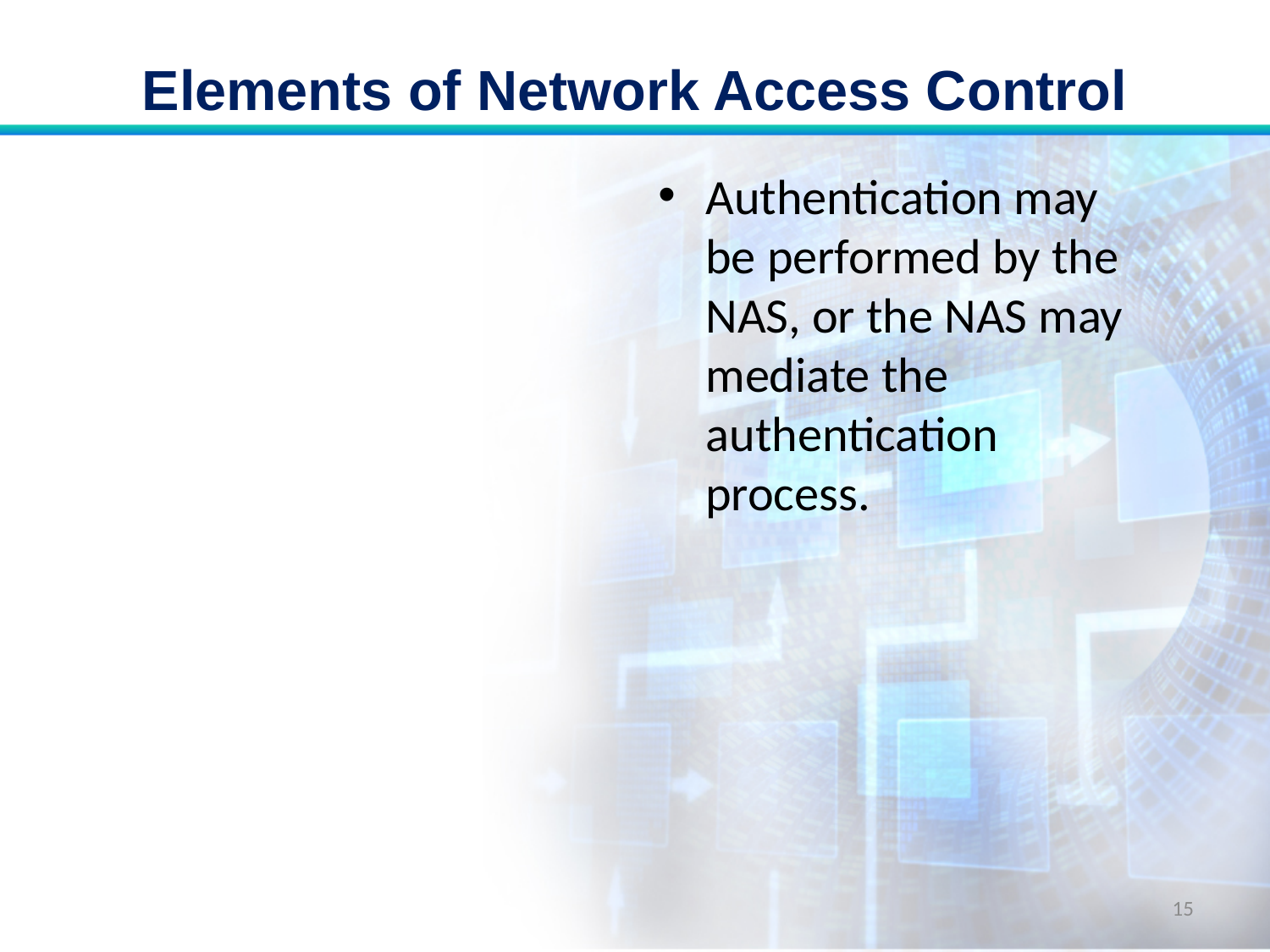

# Elements of Network Access Control
Authentication may be performed by the NAS, or the NAS may mediate the authentication process.
15